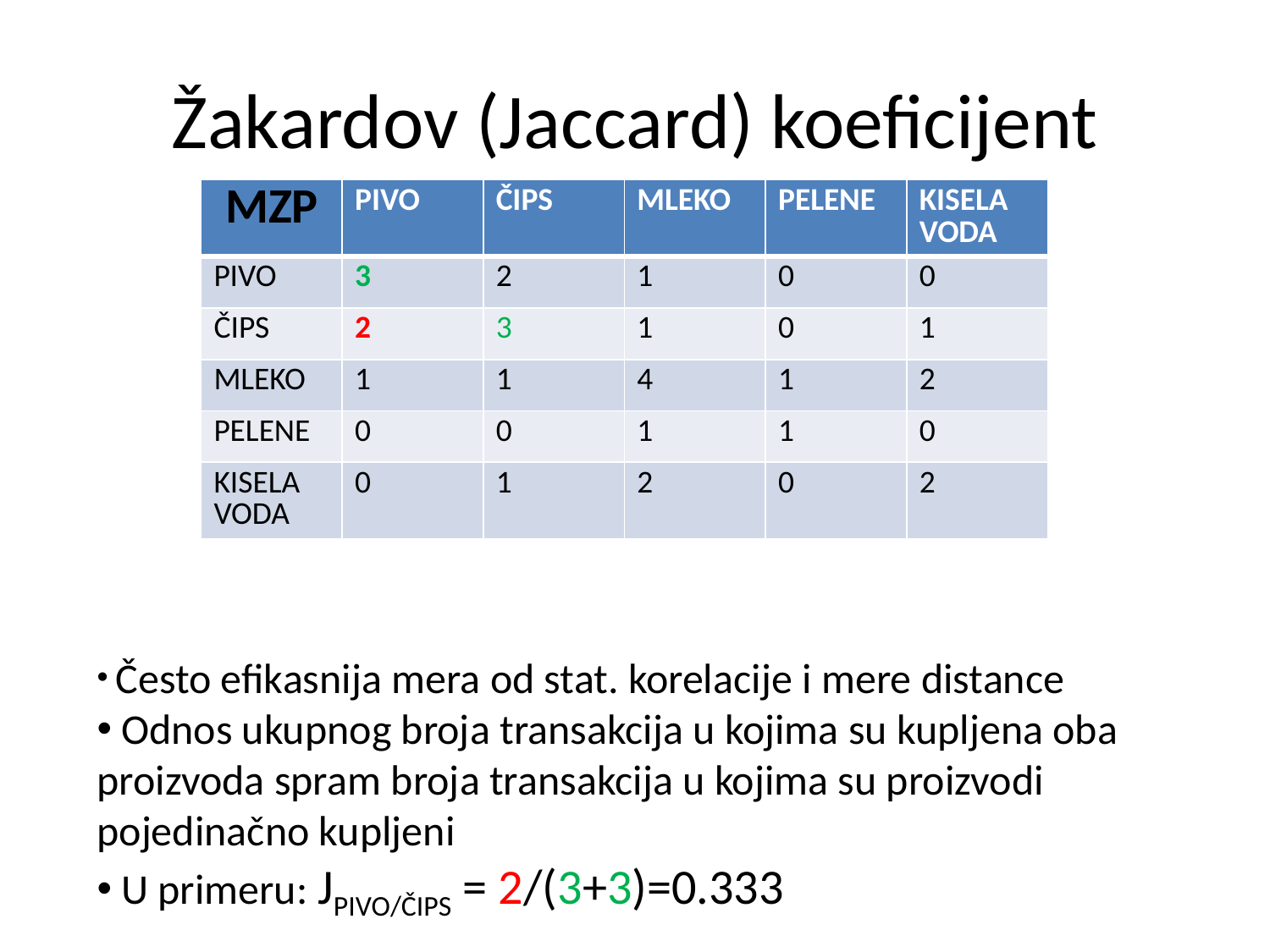

# Žakardov (Jaccard) koeficijent
| MZP | PIVO | ČIPS | MLEKO | PELENE | KISELA VODA |
| --- | --- | --- | --- | --- | --- |
| PIVO | 3 | 2 | 1 | 0 | 0 |
| ČIPS | 2 | 3 | 1 | 0 | 1 |
| MLEKO | 1 | 1 | 4 | 1 | 2 |
| PELENE | 0 | 0 | 1 | 1 | 0 |
| KISELA VODA | 0 | 1 | 2 | 0 | 2 |
 Često efikasnija mera od stat. korelacije i mere distance
 Odnos ukupnog broja transakcija u kojima su kupljena oba proizvoda spram broja transakcija u kojima su proizvodi pojedinačno kupljeni
 U primeru: JPIVO/ČIPS = 2/(3+3)=0.333